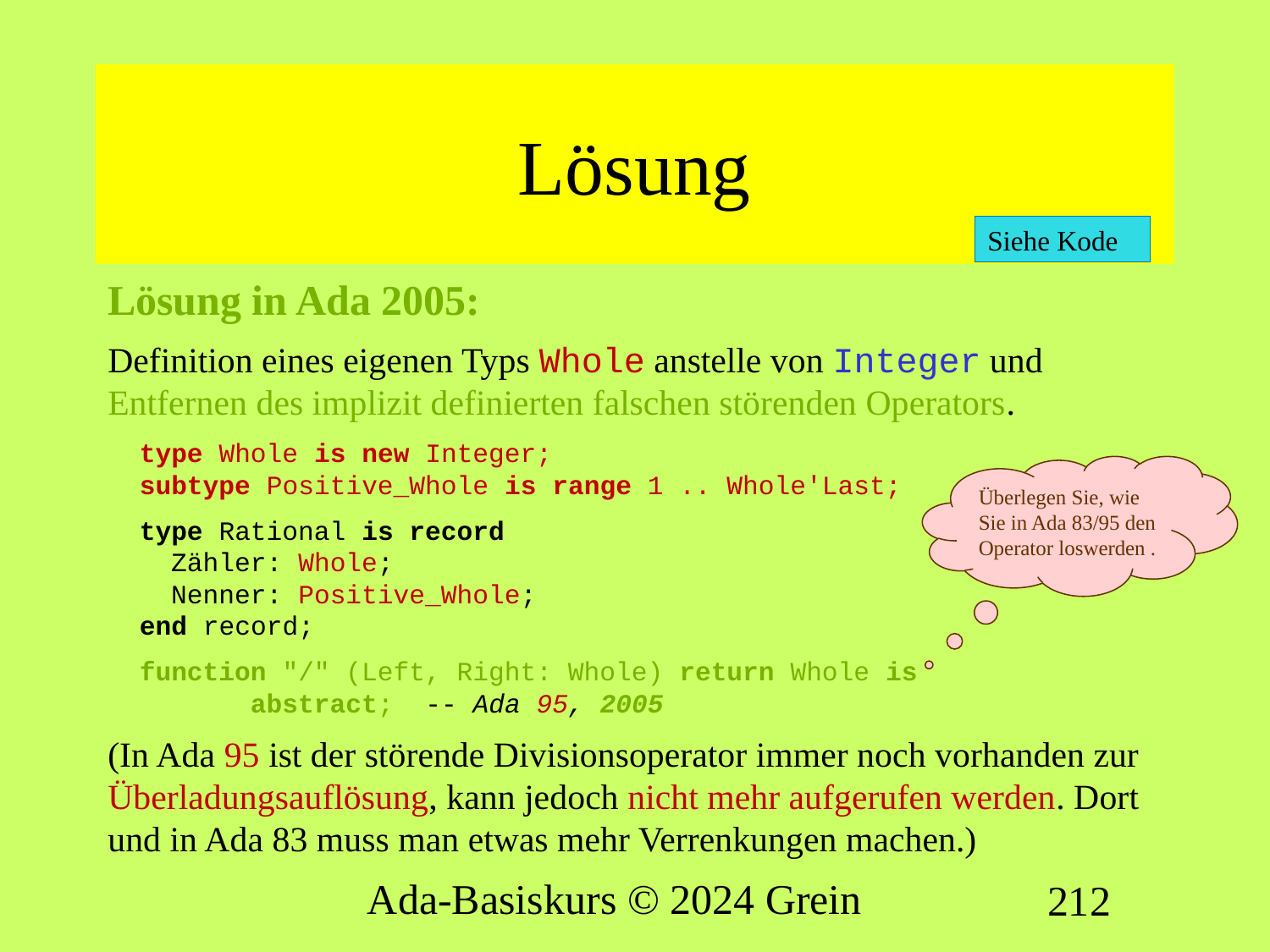

# Lösung
Siehe Kode
Lösung in Ada 2005:
Definition eines eigenen Typs Whole anstelle von Integer und Entfernen des implizit definierten falschen störenden Operators.
  type Whole is new Integer;
  subtype Positive_Whole is range 1 .. Whole'Last;
  type Rational is record
    Zähler: Whole;
    Nenner: Positive_Whole;
  end record;
  function "/" (Left, Right: Whole) return Whole is
         abstract;  -- Ada 95, 2005
(In Ada 95 ist der störende Divisionsoperator immer noch vorhanden zur Überladungsauflösung, kann jedoch nicht mehr aufgerufen werden. Dort und in Ada 83 muss man etwas mehr Verrenkungen machen.)
Überlegen Sie, wie Sie in Ada 83/95 den Operator loswerden .
Ada-Basiskurs © 2024 Grein
212